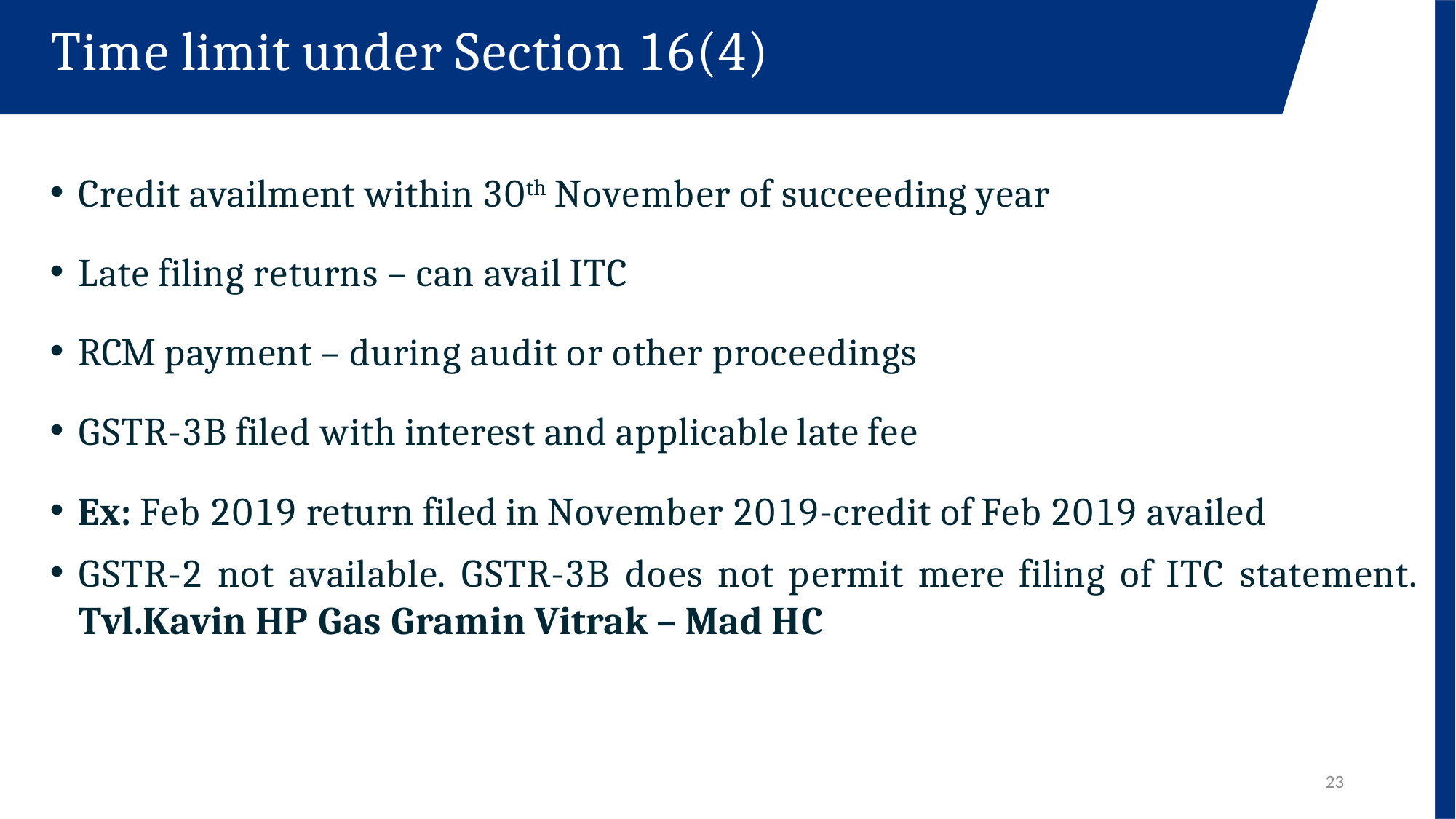

Time limit under Section 16(4)
Credit availment within 30th November of succeeding year

Late filing returns – can avail ITC

RCM payment – during audit or other proceedings

GSTR-3B filed with interest and applicable late fee

Ex: Feb 2019 return filed in November 2019-credit of Feb 2019 availed
GSTR-2 not available. GSTR-3B does not permit mere filing of ITC statement. Tvl.Kavin HP Gas Gramin Vitrak – Mad HC
23